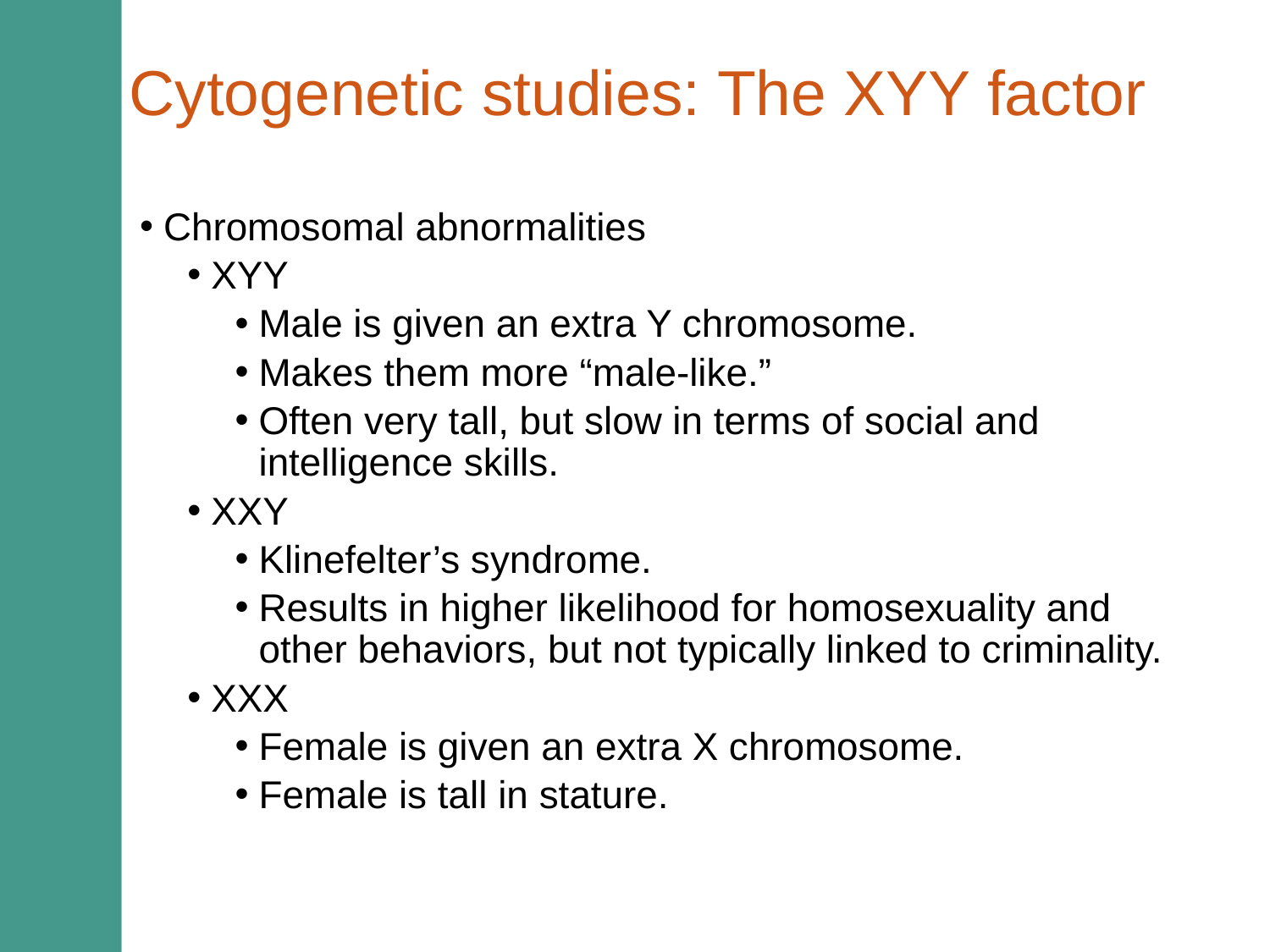

# Cytogenetic studies: The XYY factor
Chromosomal abnormalities
XYY
Male is given an extra Y chromosome.
Makes them more “male-like.”
Often very tall, but slow in terms of social and intelligence skills.
XXY
Klinefelter’s syndrome.
Results in higher likelihood for homosexuality and other behaviors, but not typically linked to criminality.
XXX
Female is given an extra X chromosome.
Female is tall in stature.